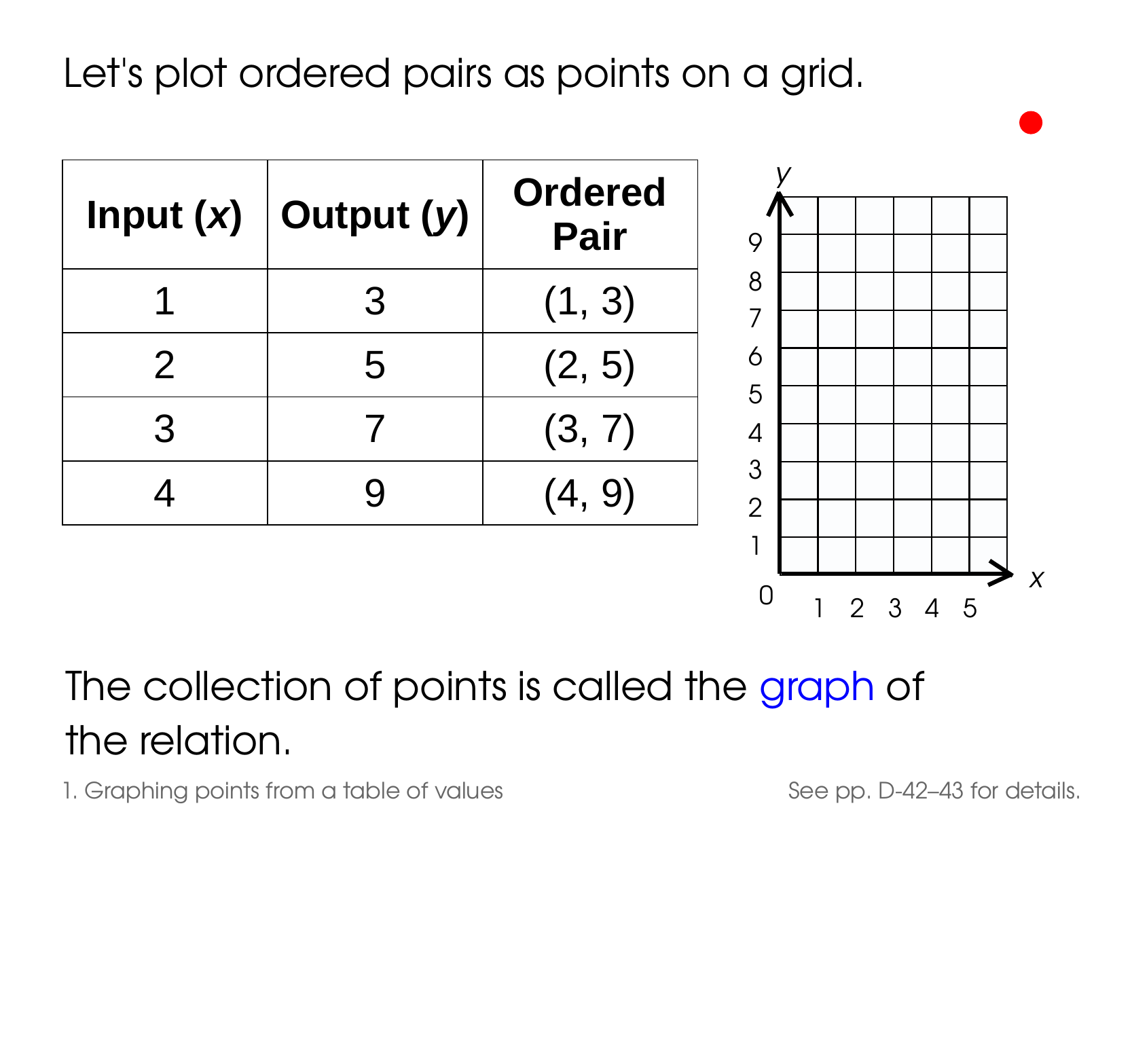

Let's plot ordered pairs as points on a grid.

y

9
8
7
6
5
4
3
2
1
x
0
1
2
3
4
5
| Input (x) | Output (y) | Ordered Pair |
| --- | --- | --- |
| 1 | 3 | (1, 3) |
| 2 | 5 | (2, 5) |
| 3 | 7 | (3, 7) |
| 4 | 9 | (4, 9) |
The collection of points is called the graph of
the relation.
1. Graphing points from a table of values
See pp. D-42–43 for details.